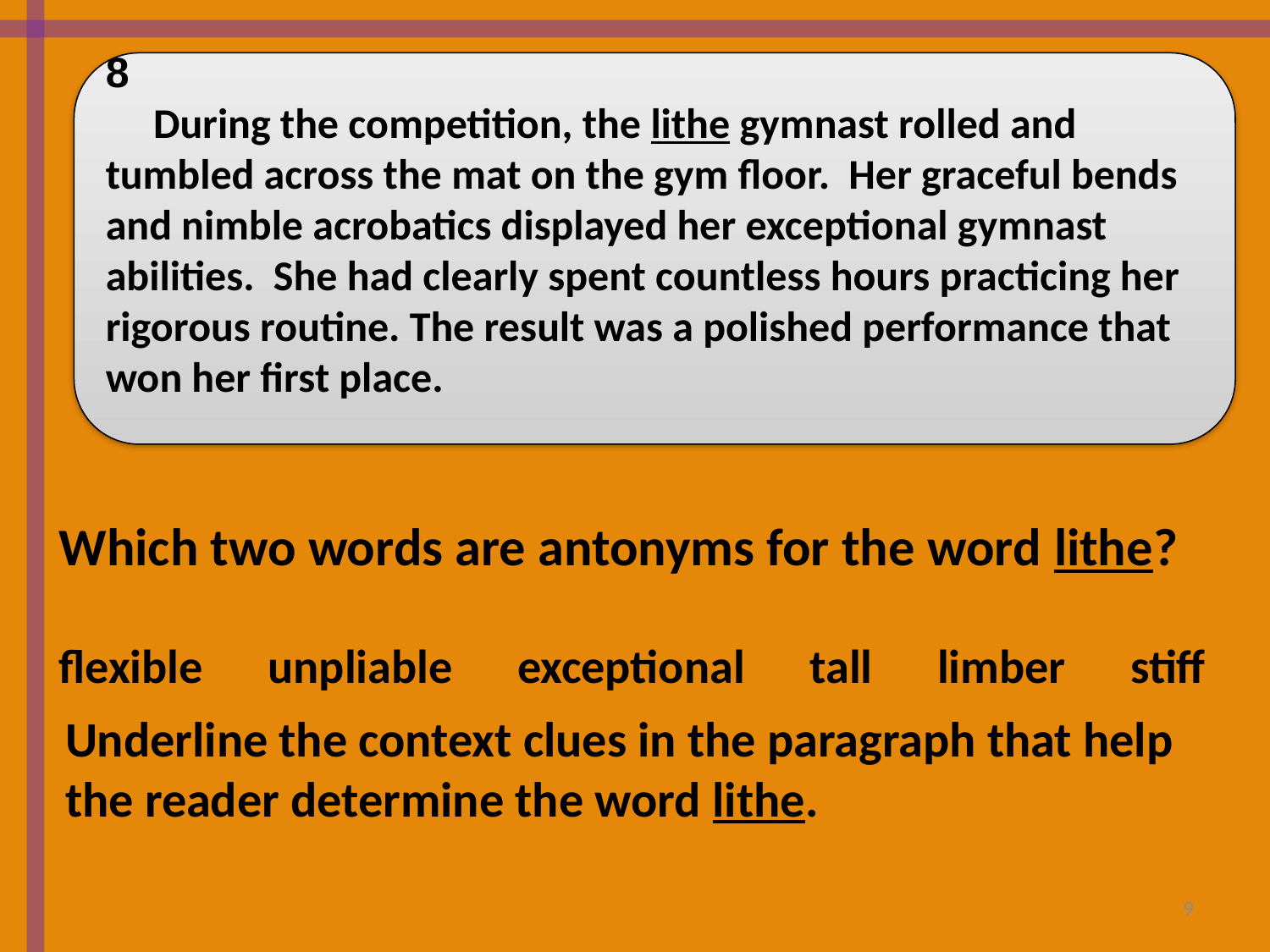

8
     During the competition, the lithe gymnast rolled and tumbled across the mat on the gym floor.  Her graceful bends and nimble acrobatics displayed her exceptional gymnast abilities.  She had clearly spent countless hours practicing her rigorous routine. The result was a polished performance that won her first place.

Which two words are antonyms for the word lithe?

flexible      unpliable      exceptional      tall      limber      stiff

Underline the context clues in the paragraph that help the reader determine the word lithe.
9